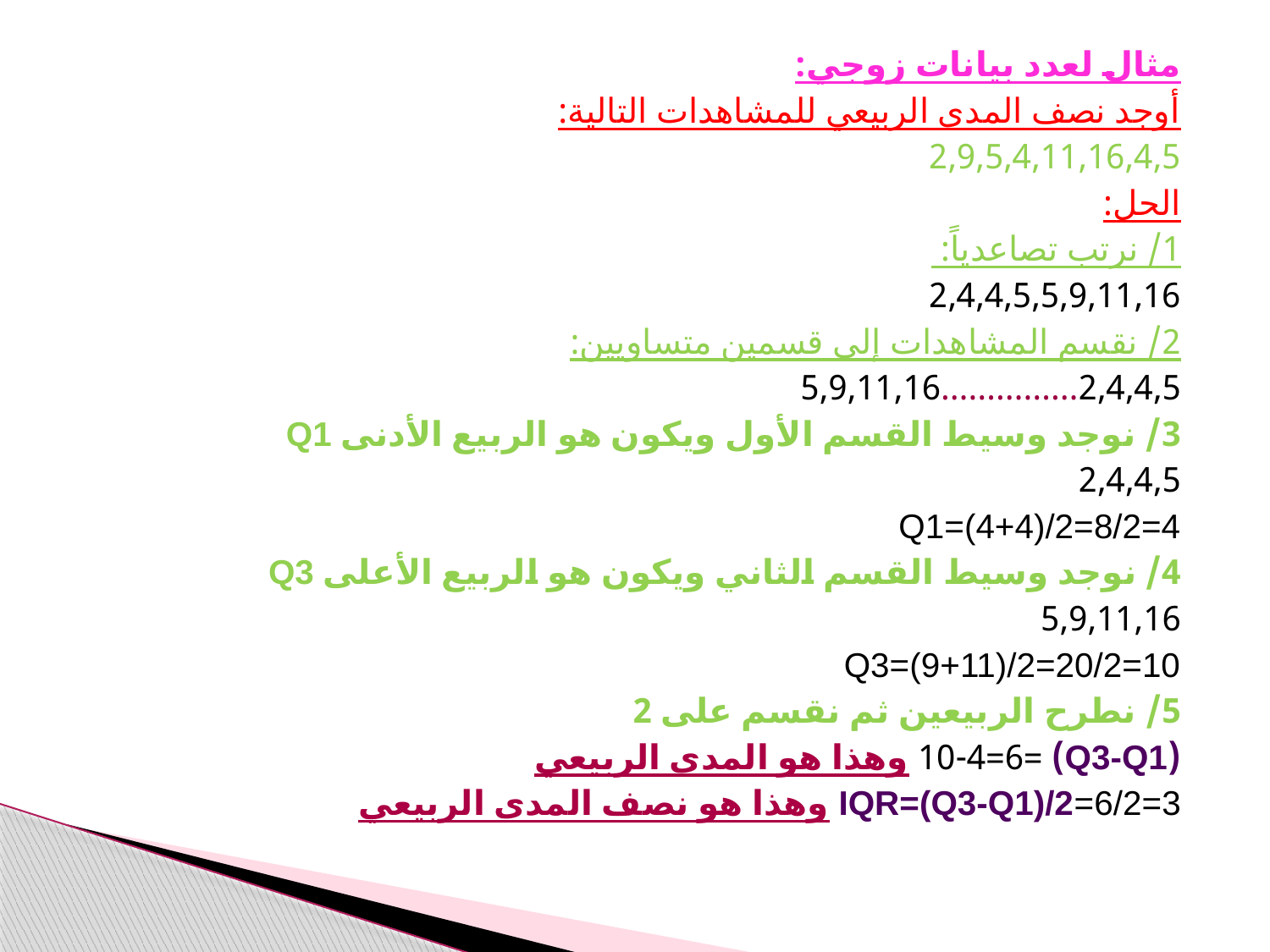

مثال لعدد بيانات زوجي:
أوجد نصف المدى الربيعي للمشاهدات التالية:
2,9,5,4,11,16,4,5
الحل:
1/ نرتب تصاعدياً:
2,4,4,5,5,9,11,16
2/ نقسم المشاهدات إلى قسمين متساويين:
2,4,4,5……………5,9,11,16
3/ نوجد وسيط القسم الأول ويكون هو الربيع الأدنى Q1
2,4,4,5
Q1=(4+4)/2=8/2=4
4/ نوجد وسيط القسم الثاني ويكون هو الربيع الأعلى Q3
5,9,11,16
Q3=(9+11)/2=20/2=10
5/ نطرح الربيعين ثم نقسم على 2
(Q3-Q1) =10-4=6 وهذا هو المدى الربيعي
IQR=(Q3-Q1)/2=6/2=3 وهذا هو نصف المدى الربيعي